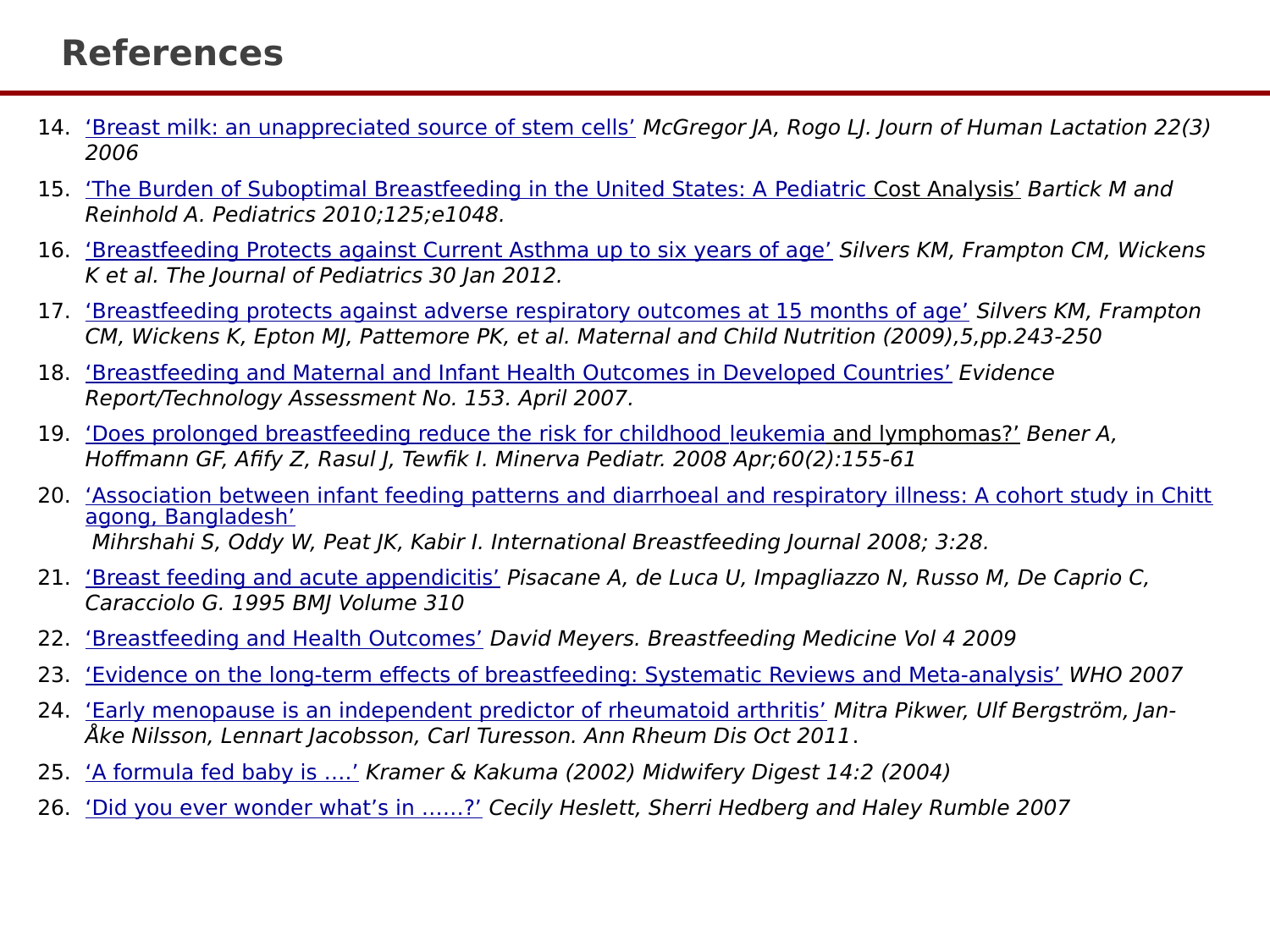

# References
‘Breast milk: an unappreciated source of stem cells’ McGregor JA, Rogo LJ. Journ of Human Lactation 22(3) 2006
‘The Burden of Suboptimal Breastfeeding in the United States: A Pediatric Cost Analysis’ Bartick M and Reinhold A. Pediatrics 2010;125;e1048.
‘Breastfeeding Protects against Current Asthma up to six years of age’ Silvers KM, Frampton CM, Wickens K et al. The Journal of Pediatrics 30 Jan 2012.
‘Breastfeeding protects against adverse respiratory outcomes at 15 months of age’ Silvers KM, Frampton CM, Wickens K, Epton MJ, Pattemore PK, et al. Maternal and Child Nutrition (2009),5,pp.243-250
‘Breastfeeding and Maternal and Infant Health Outcomes in Developed Countries’ Evidence Report/Technology Assessment No. 153. April 2007.
‘Does prolonged breastfeeding reduce the risk for childhood leukemia and lymphomas?’ Bener A, Hoffmann GF, Afify Z, Rasul J, Tewfik I. Minerva Pediatr. 2008 Apr;60(2):155-61
‘Association between infant feeding patterns and diarrhoeal and respiratory illness: A cohort study in Chittagong, Bangladesh’ Mihrshahi S, Oddy W, Peat JK, Kabir I. International Breastfeeding Journal 2008; 3:28.
‘Breast feeding and acute appendicitis’ Pisacane A, de Luca U, Impagliazzo N, Russo M, De Caprio C, Caracciolo G. 1995 BMJ Volume 310
‘Breastfeeding and Health Outcomes’ David Meyers. Breastfeeding Medicine Vol 4 2009
‘Evidence on the long-term effects of breastfeeding: Systematic Reviews and Meta-analysis’ WHO 2007
‘Early menopause is an independent predictor of rheumatoid arthritis’ Mitra Pikwer, Ulf Bergström, Jan-Åke Nilsson, Lennart Jacobsson, Carl Turesson. Ann Rheum Dis Oct 2011.
‘A formula fed baby is ….’ Kramer & Kakuma (2002) Midwifery Digest 14:2 (2004)
‘Did you ever wonder what’s in ……?’ Cecily Heslett, Sherri Hedberg and Haley Rumble 2007